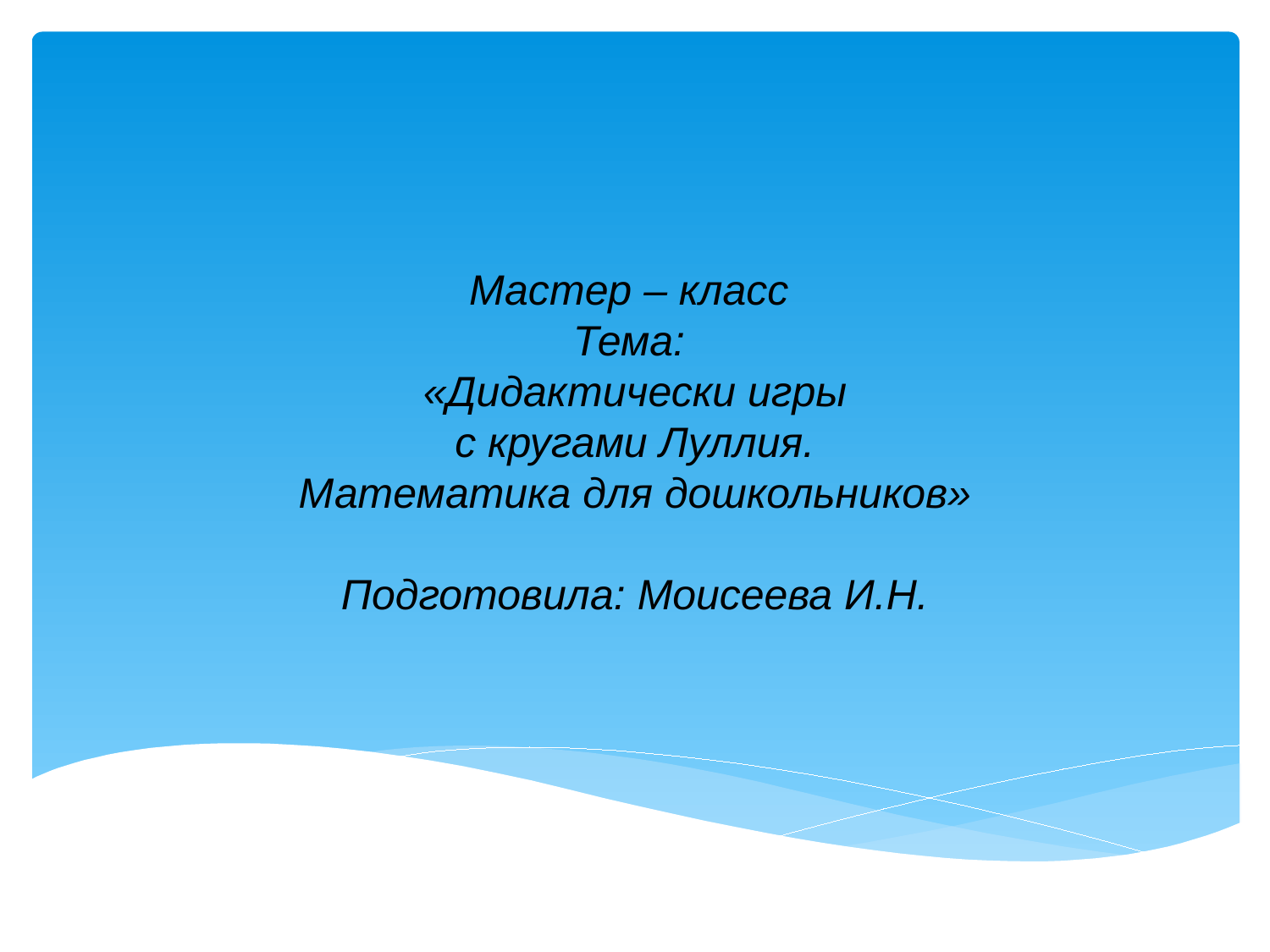

# Мастер – класс Тема: «Дидактически игры с кругами Луллия. Математика для дошкольников» Подготовила: Моисеева И.Н.